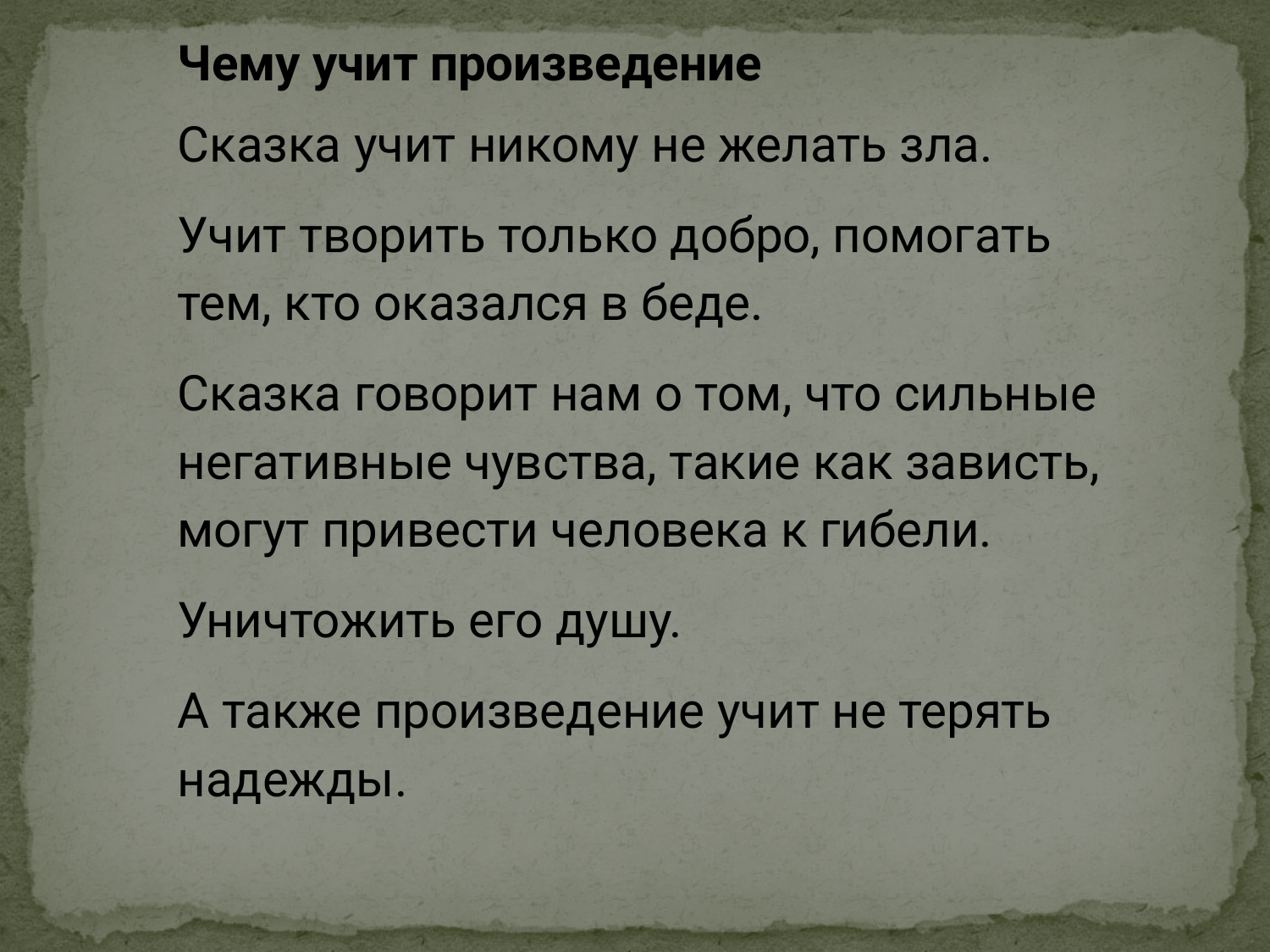

Чему учит произведение
Сказка учит никому не желать зла.
Учит творить только добро, помогать тем, кто оказался в беде.
Сказка говорит нам о том, что сильные негативные чувства, такие как зависть, могут привести человека к гибели.
Уничтожить его душу.
А также произведение учит не терять надежды.